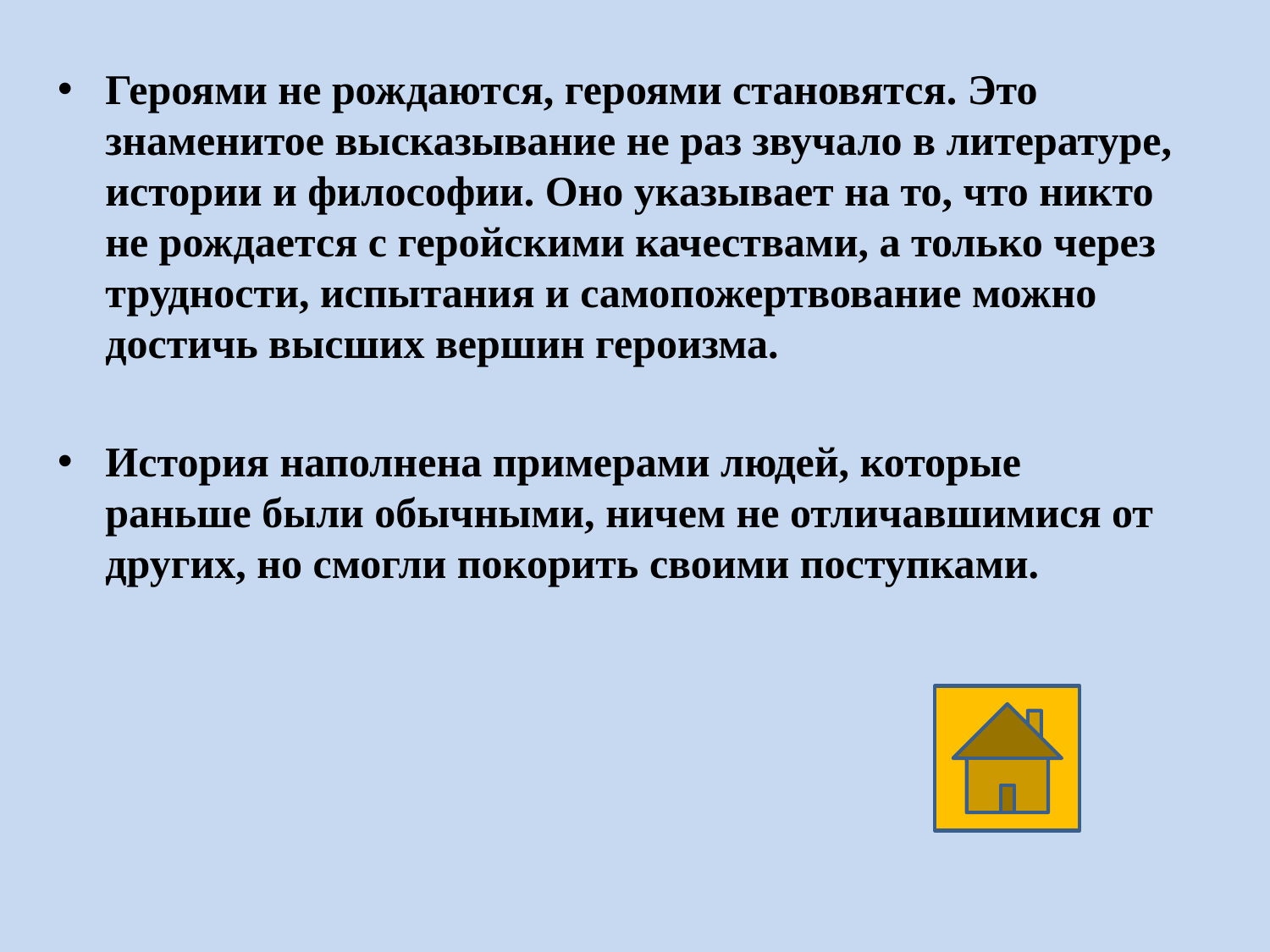

Героями не рождаются, героями становятся. Это знаменитое высказывание не раз звучало в литературе, истории и философии. Оно указывает на то, что никто не рождается с геройскими качествами, а только через трудности, испытания и самопожертвование можно достичь высших вершин героизма.

История наполнена примерами людей, которые раньше были обычными, ничем не отличавшимися от других, но смогли покорить своими поступками.